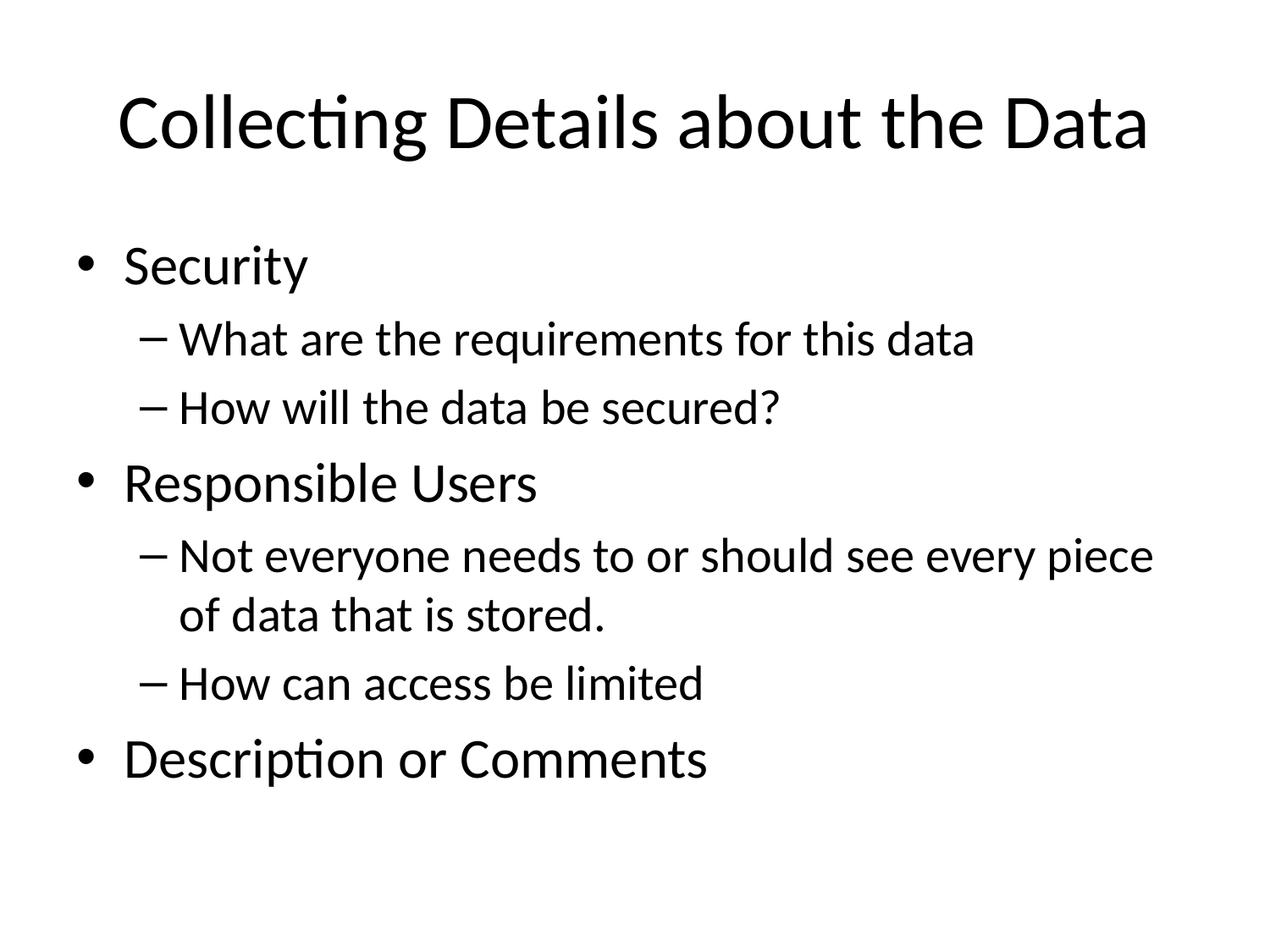

# Collecting Details about the Data
Security
What are the requirements for this data
How will the data be secured?
Responsible Users
Not everyone needs to or should see every piece of data that is stored.
How can access be limited
Description or Comments